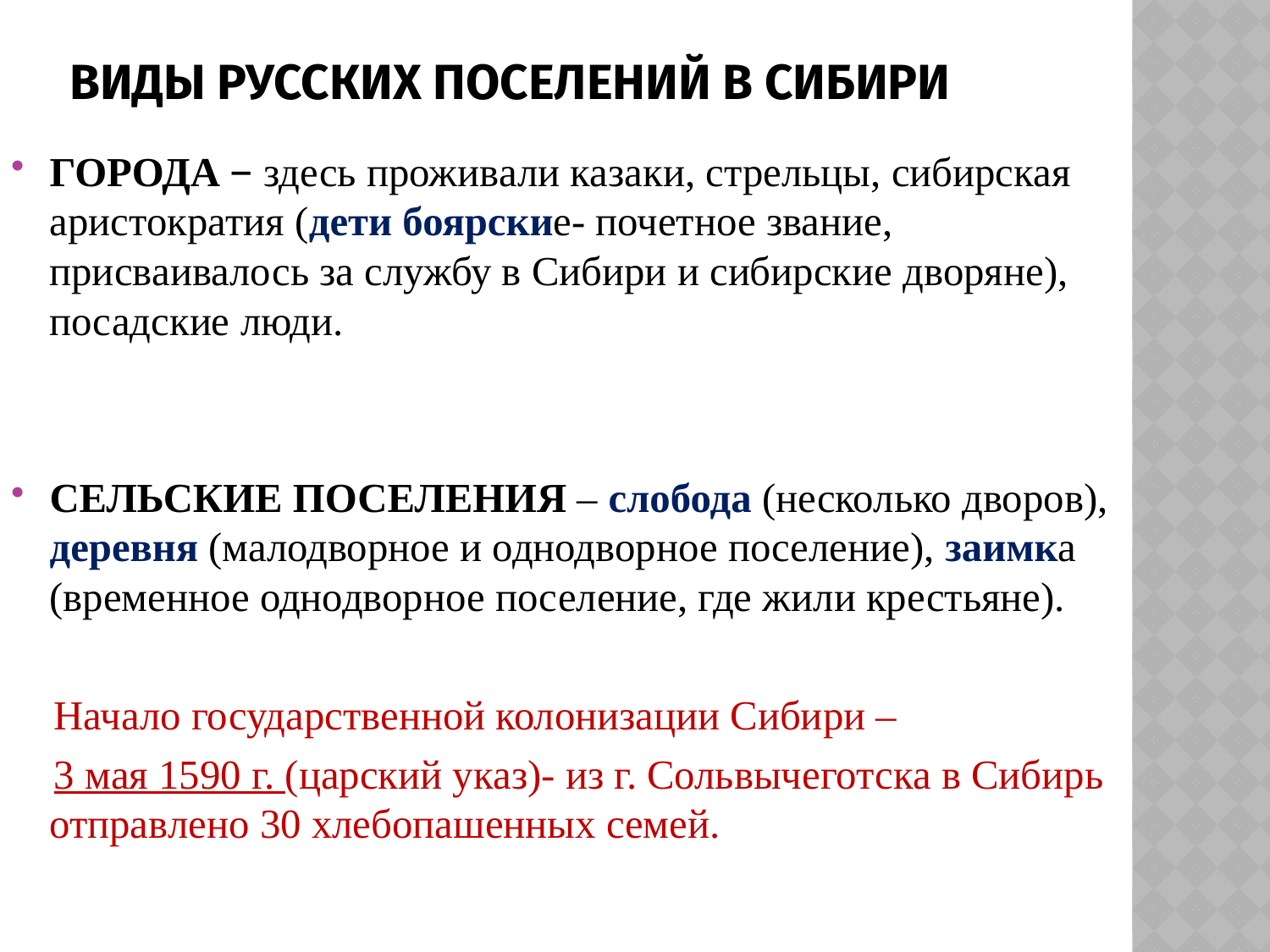

# Виды русских поселений в Сибири
ГОРОДА – здесь проживали казаки, стрельцы, сибирская аристократия (дети боярские- почетное звание, присваивалось за службу в Сибири и сибирские дворяне), посадские люди.

СЕЛЬСКИЕ ПОСЕЛЕНИЯ – слобода (несколько дворов), деревня (малодворное и однодворное поселение), заимка (временное однодворное поселение, где жили крестьяне).

    Начало государственной колонизации Сибири –
    3 мая 1590 г. (царский указ)- из г. Сольвычеготска в Сибирь отправлено 30 хлебопашенных семей.